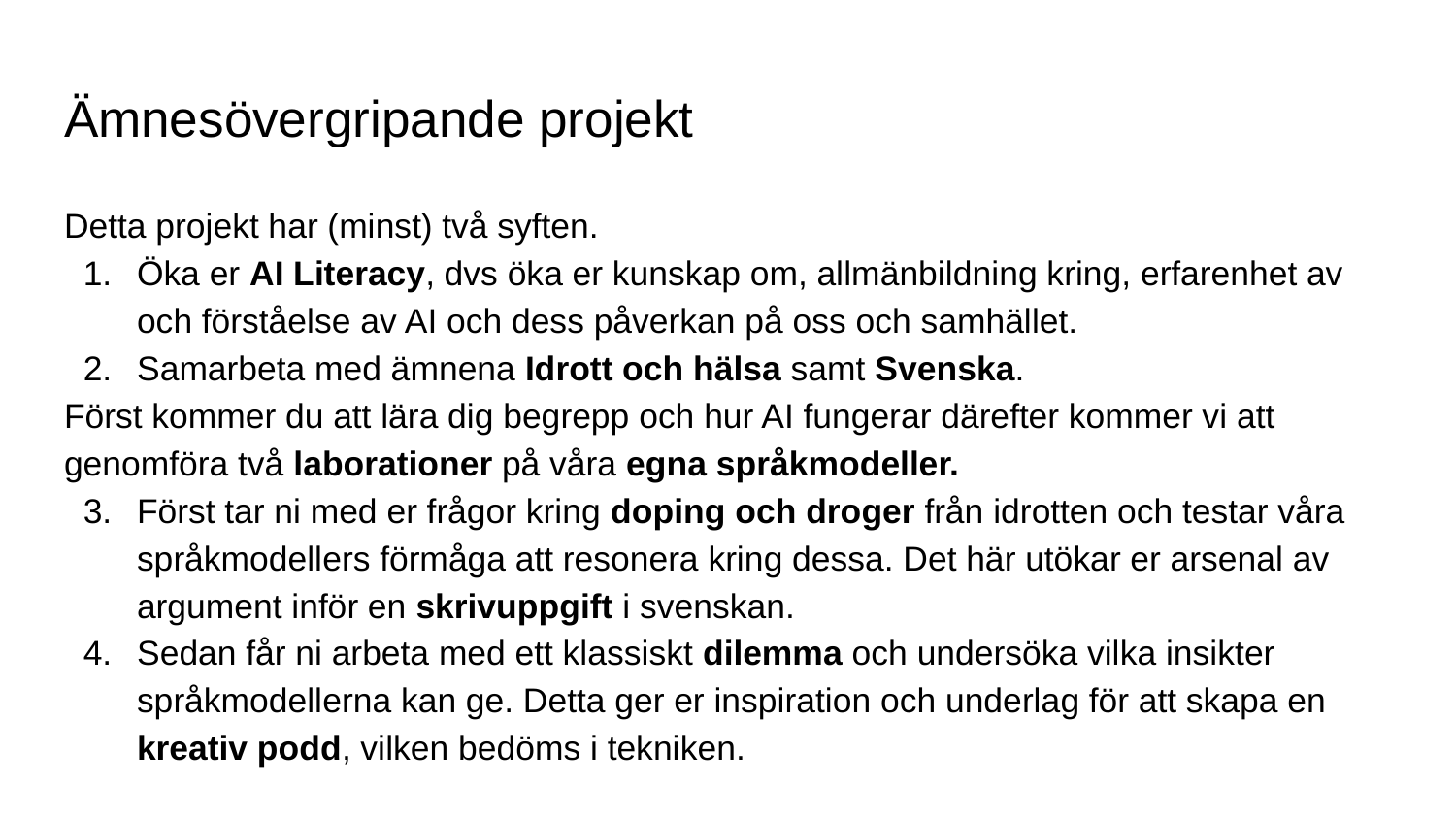

# Ämnesövergripande projekt
Detta projekt har (minst) två syften.
Öka er AI Literacy, dvs öka er kunskap om, allmänbildning kring, erfarenhet av och förståelse av AI och dess påverkan på oss och samhället.
Samarbeta med ämnena Idrott och hälsa samt Svenska.
Först kommer du att lära dig begrepp och hur AI fungerar därefter kommer vi att genomföra två laborationer på våra egna språkmodeller.
Först tar ni med er frågor kring doping och droger från idrotten och testar våra språkmodellers förmåga att resonera kring dessa. Det här utökar er arsenal av argument inför en skrivuppgift i svenskan.
Sedan får ni arbeta med ett klassiskt dilemma och undersöka vilka insikter språkmodellerna kan ge. Detta ger er inspiration och underlag för att skapa en kreativ podd, vilken bedöms i tekniken.